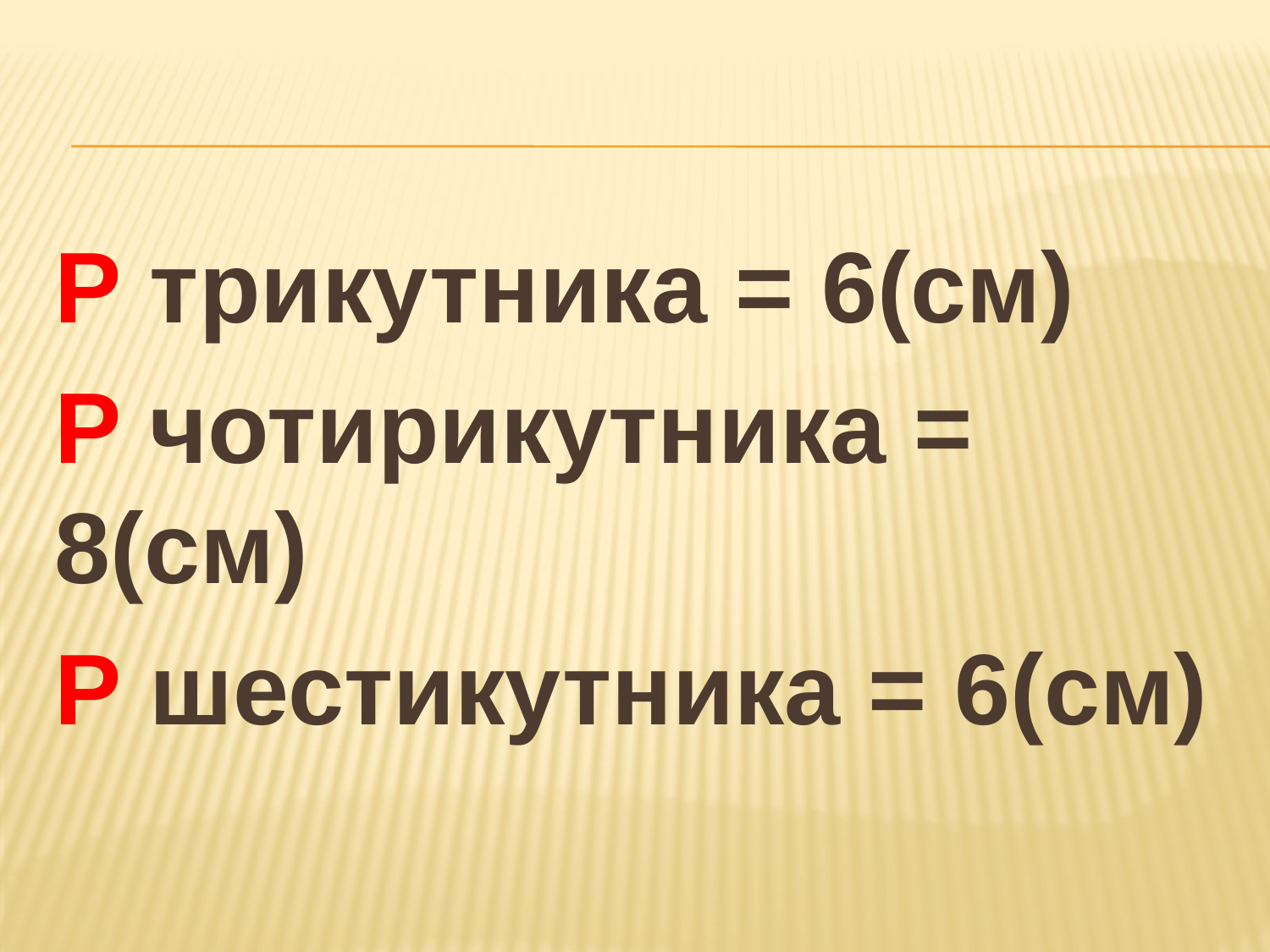

#
Р трикутника = 6(см)
Р чотирикутника = 8(см)
Р шестикутника = 6(см)